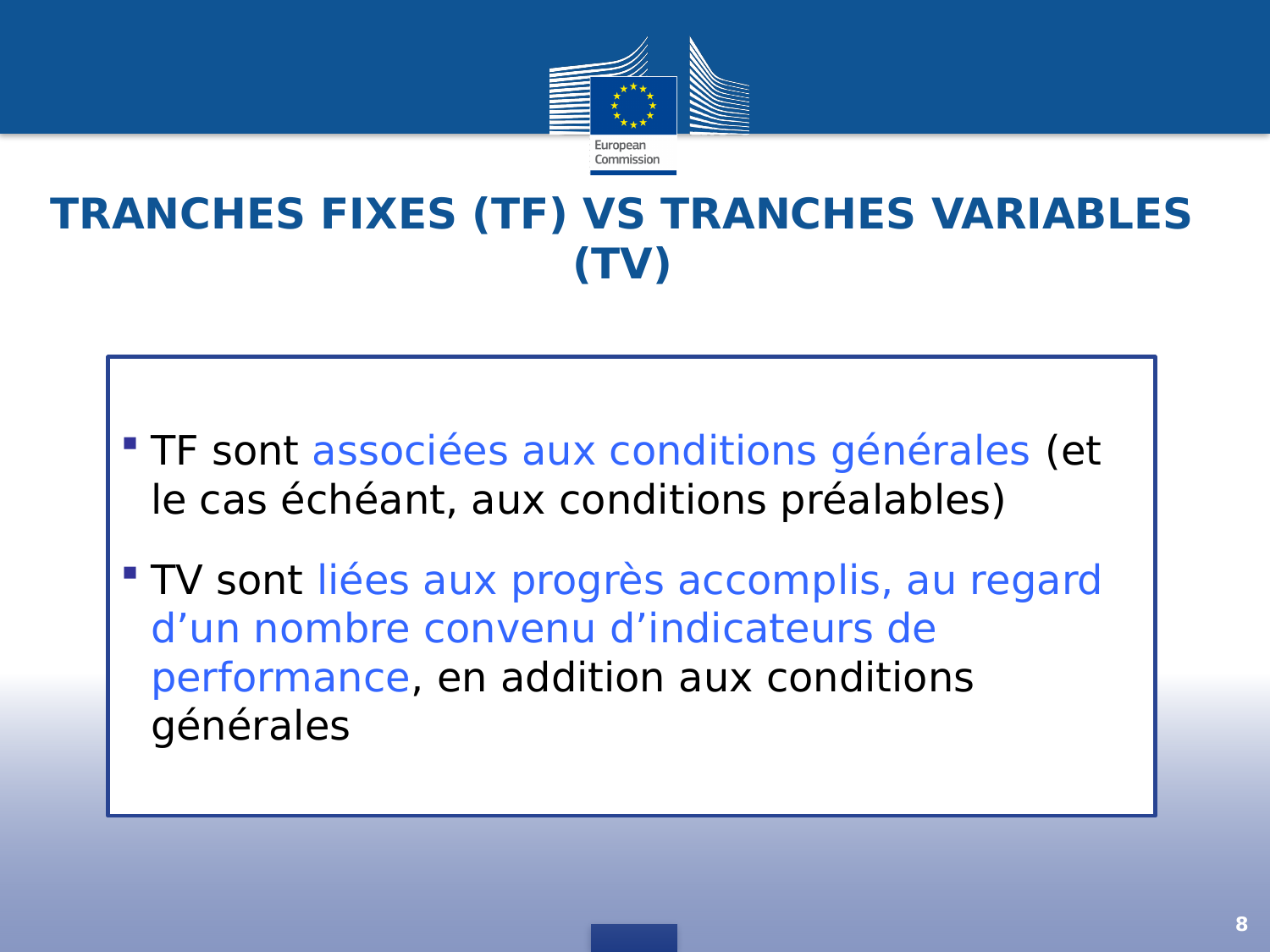

Tranches fixes (TF) vs tranches variables (TV)

TF sont associées aux conditions générales (et le cas échéant, aux conditions préalables)
TV sont liées aux progrès accomplis, au regard d’un nombre convenu d’indicateurs de performance, en addition aux conditions générales
Modalités
d’évaluation de chaque indicateur
Modalités
d’évaluation de la performance globale

8